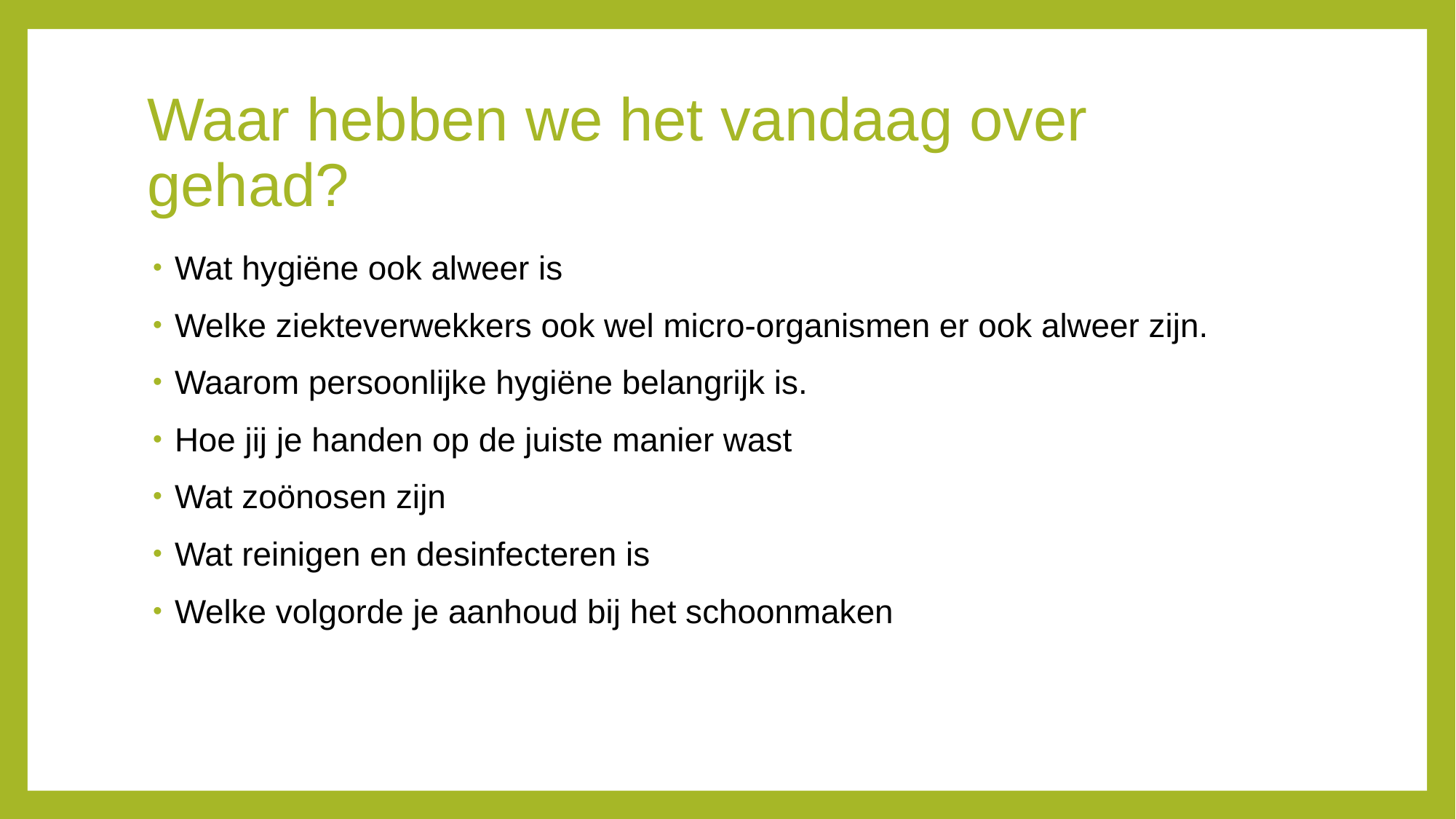

# Waar hebben we het vandaag over gehad?
Wat hygiëne ook alweer is
Welke ziekteverwekkers ook wel micro-organismen er ook alweer zijn.
Waarom persoonlijke hygiëne belangrijk is.
Hoe jij je handen op de juiste manier wast
Wat zoönosen zijn
Wat reinigen en desinfecteren is
Welke volgorde je aanhoud bij het schoonmaken